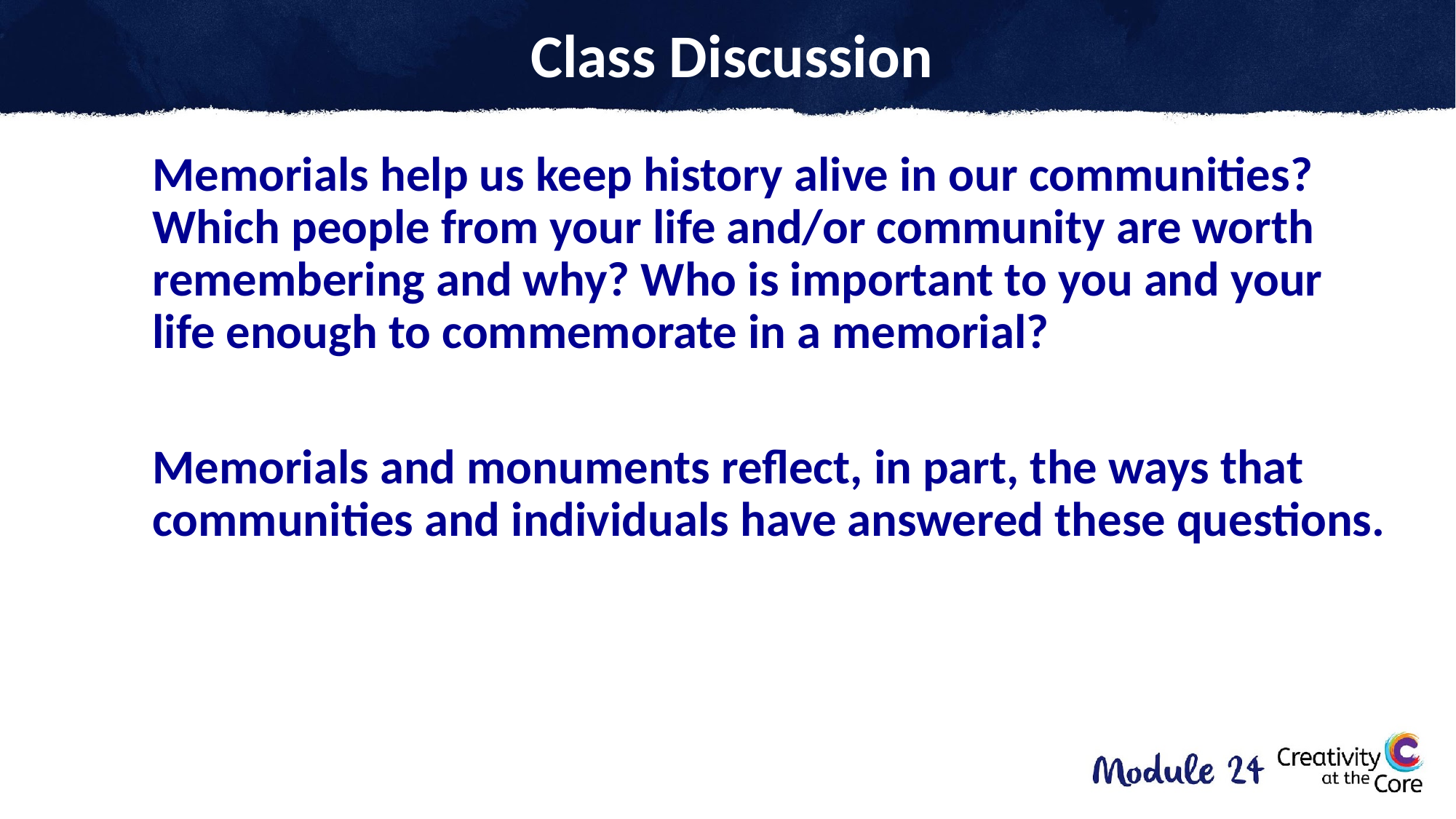

# Class Discussion
Memorials help us keep history alive in our communities? Which people from your life and/or community are worth remembering and why? Who is important to you and your life enough to commemorate in a memorial?

Memorials and monuments reflect, in part, the ways that communities and individuals have answered these questions.